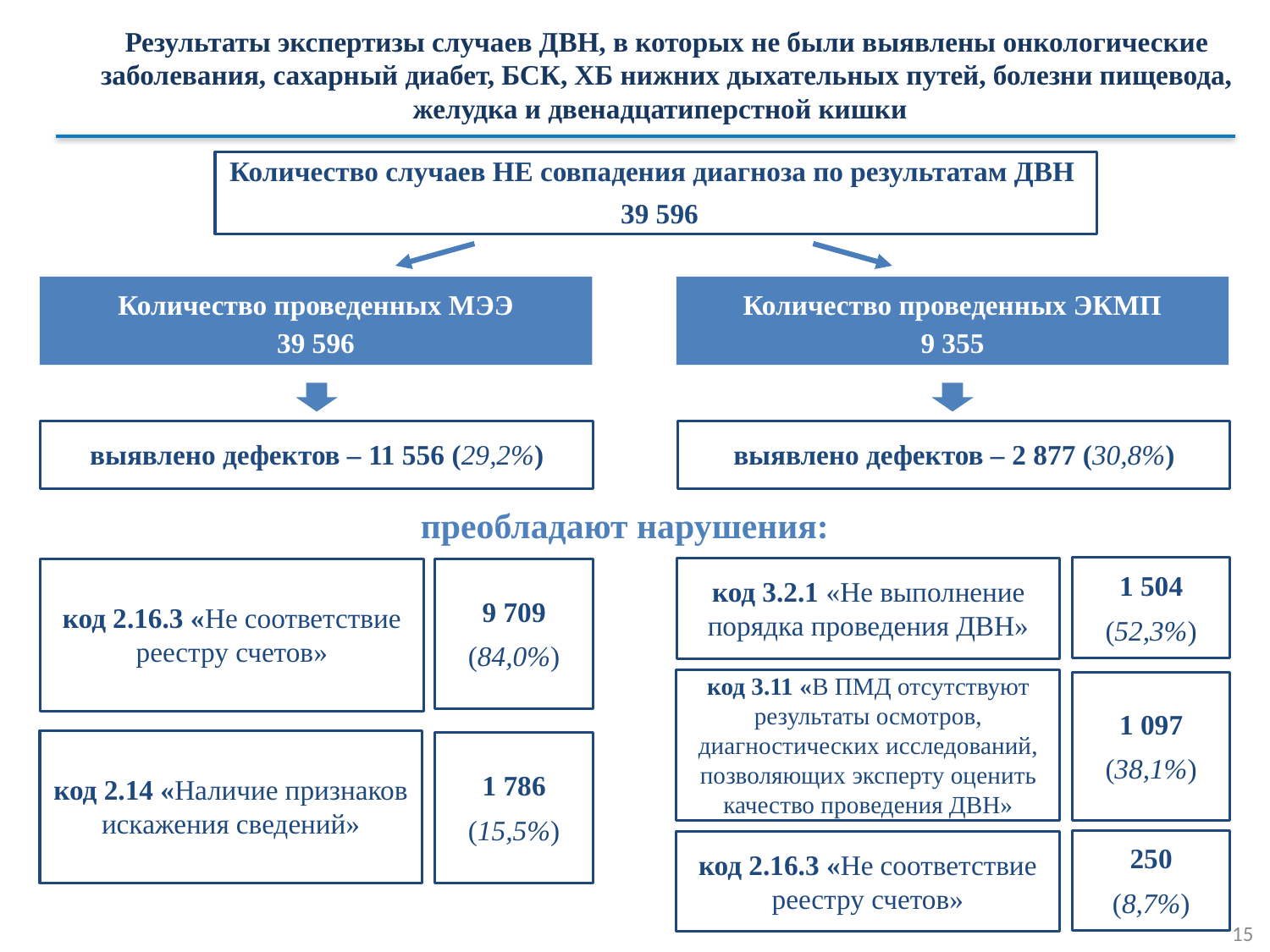

Результаты экспертизы случаев ДВН, в которых не были выявлены онкологические заболевания, сахарный диабет, БСК, ХБ нижних дыхательных путей, болезни пищевода, желудка и двенадцатиперстной кишки
Количество случаев НЕ совпадения диагноза по результатам ДВН
 39 596
Количество проведенных МЭЭ
39 596
Количество проведенных ЭКМП
9 355

выявлено дефектов – 11 556 (29,2%)
выявлено дефектов – 2 877 (30,8%)

преобладают нарушения:
1 504
(52,3%)
код 3.2.1 «Не выполнение порядка проведения ДВН»
код 2.16.3 «Не соответствие реестру счетов»
9 709
(84,0%)
код 3.11 «В ПМД отсутствуют результаты осмотров, диагностических исследований, позволяющих эксперту оценить качество проведения ДВН»
1 097
(38,1%)
код 2.14 «Наличие признаков искажения сведений»
1 786
(15,5%)
250
(8,7%)
код 2.16.3 «Не соответствие реестру счетов»
15